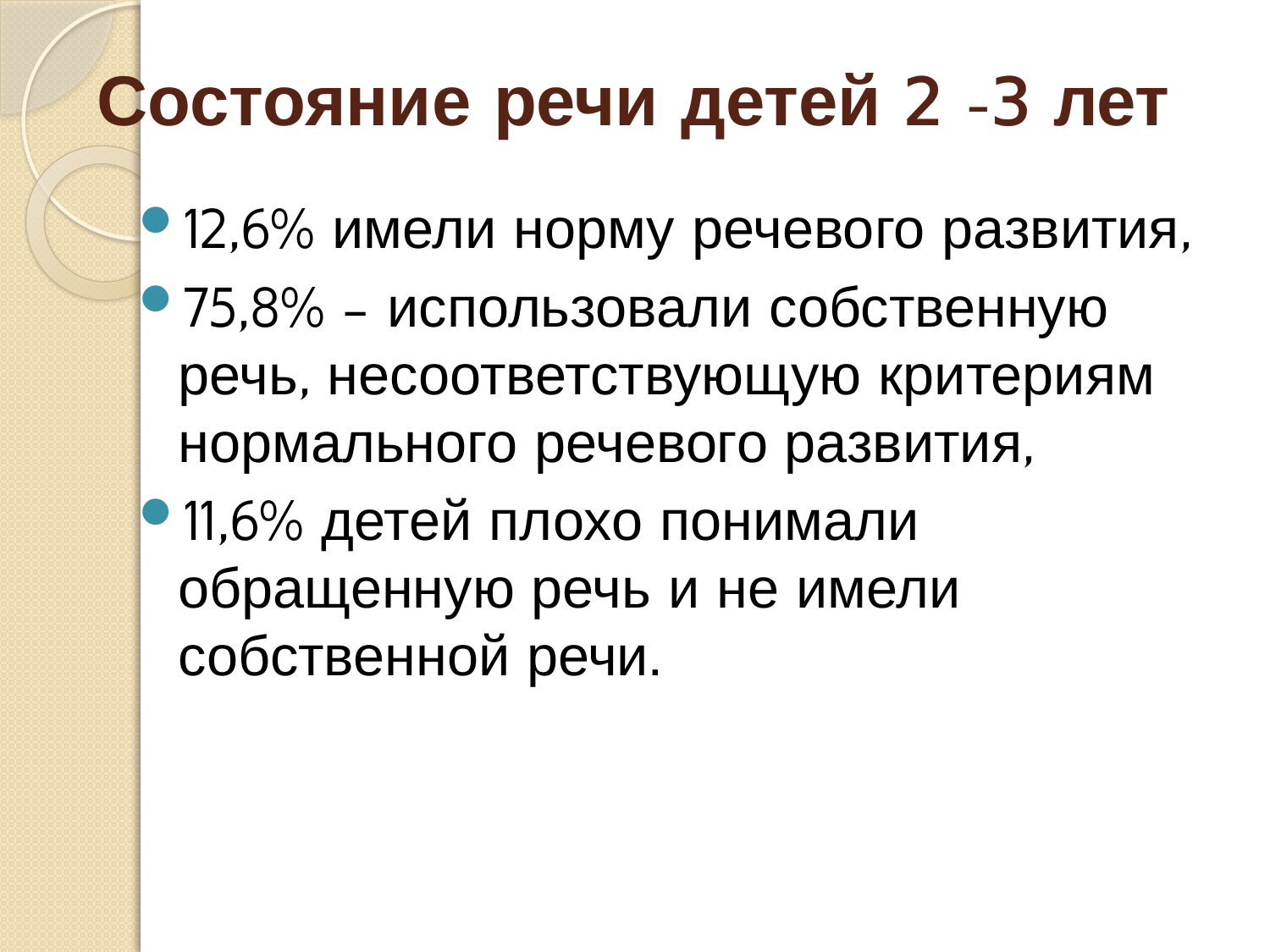

# Состояние речи детей 2 -3 лет
12,6% имели норму речевого развития,
75,8% – использовали собственную речь, несоответствующую критериям нормального речевого развития,
11,6% детей плохо понимали обращенную речь и не имели собственной речи.